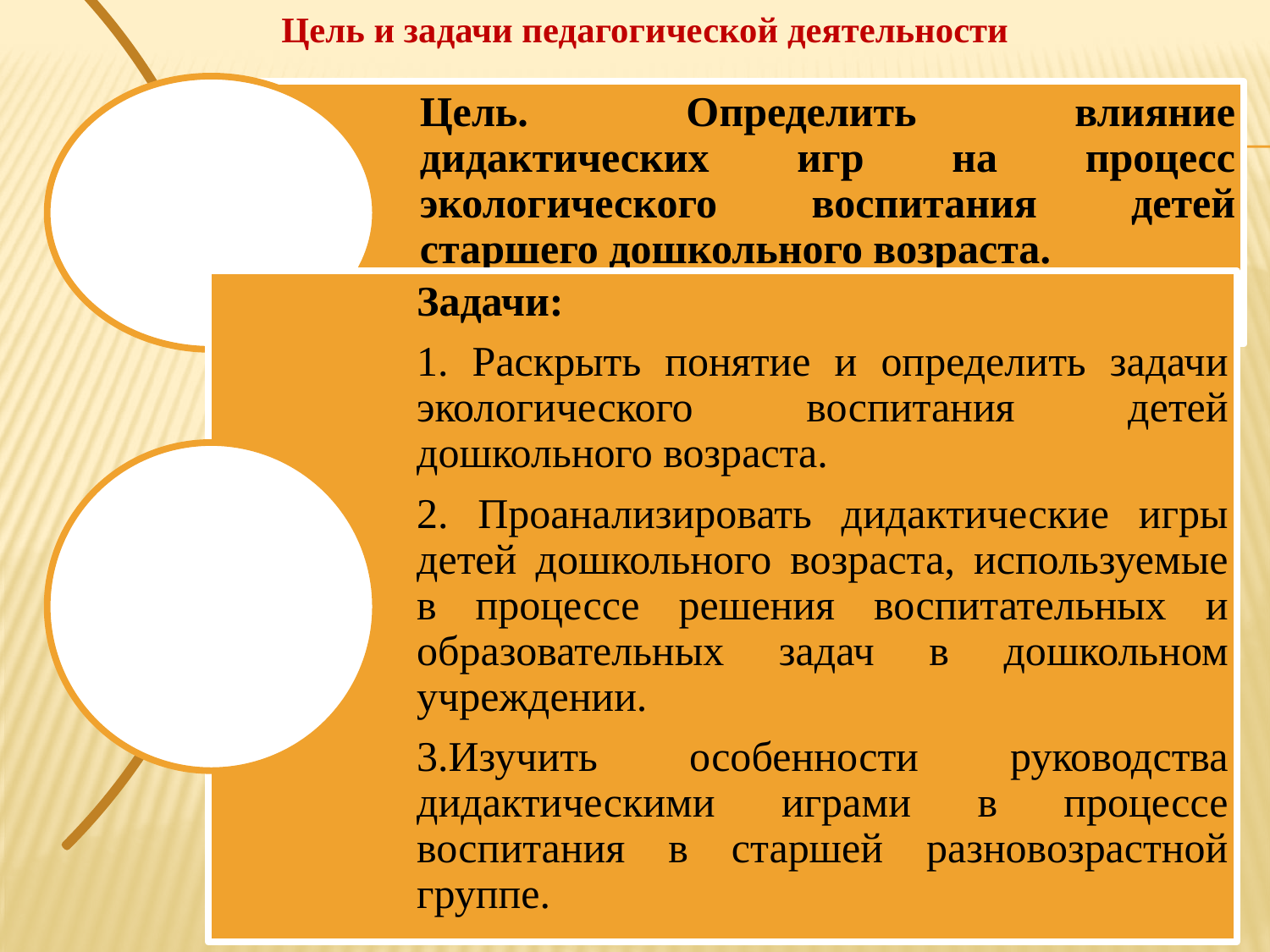

# Цель и задачи педагогической деятельности
Цель. Определить влияние дидактических игр на процесс экологического воспитания детей старшего дошкольного возраста.

Задачи:
1. Раскрыть понятие и определить задачи экологического воспитания детей дошкольного возраста.
2. Проанализировать дидактические игры детей дошкольного возраста, используемые в процессе решения воспитательных и образовательных задач в дошкольном учреждении.
3.Изучить особенности руководства дидактическими играми в процессе воспитания в старшей разновозрастной группе.